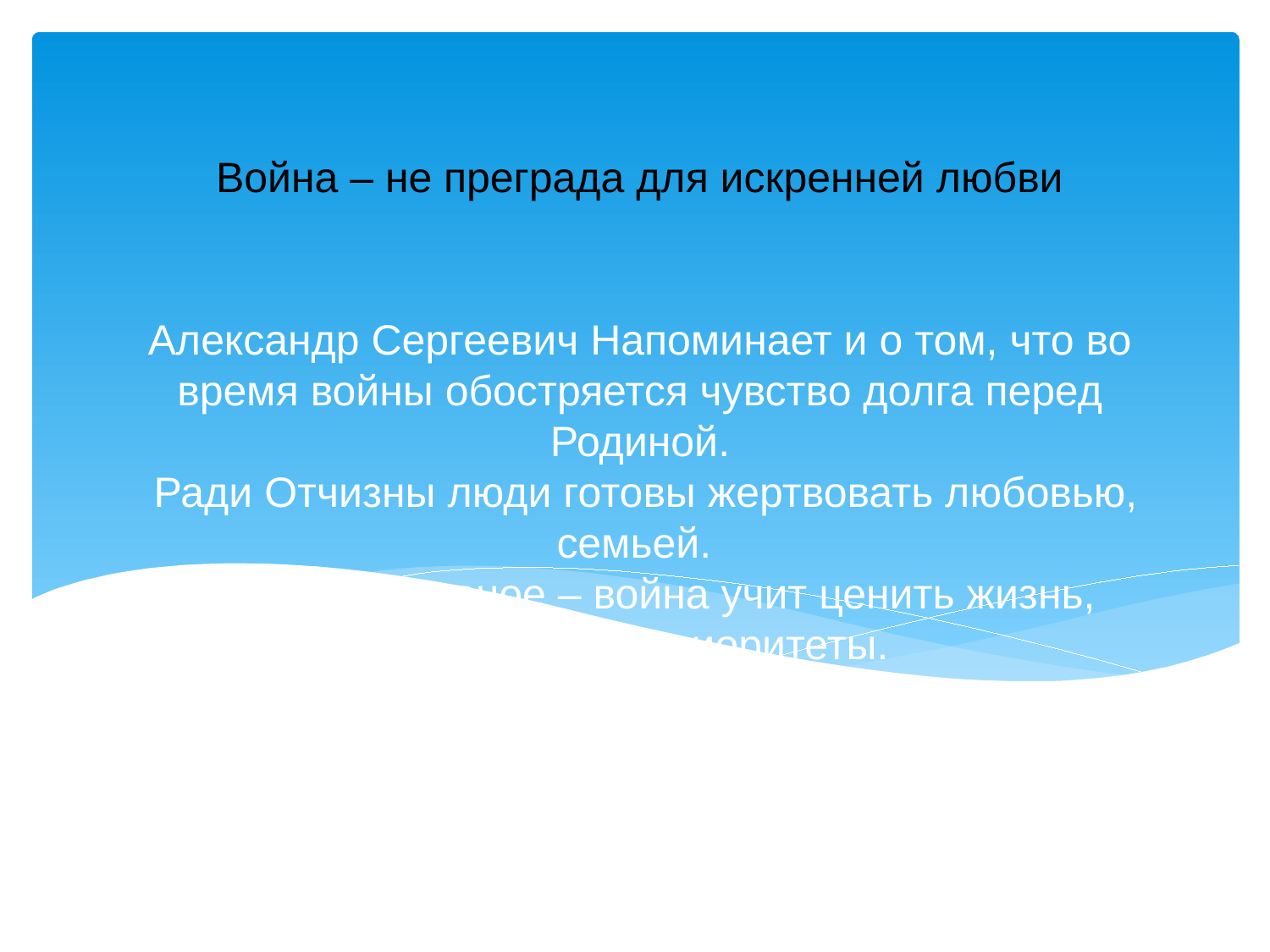

Война – не преграда для искренней любви

# Александр Сергеевич Напоминает и о том, что во время войны обостряется чувство долга перед Родиной. Ради Отчизны люди готовы жертвовать любовью, семьей. Самое же главное – война учит ценить жизнь, расставлять приоритеты.